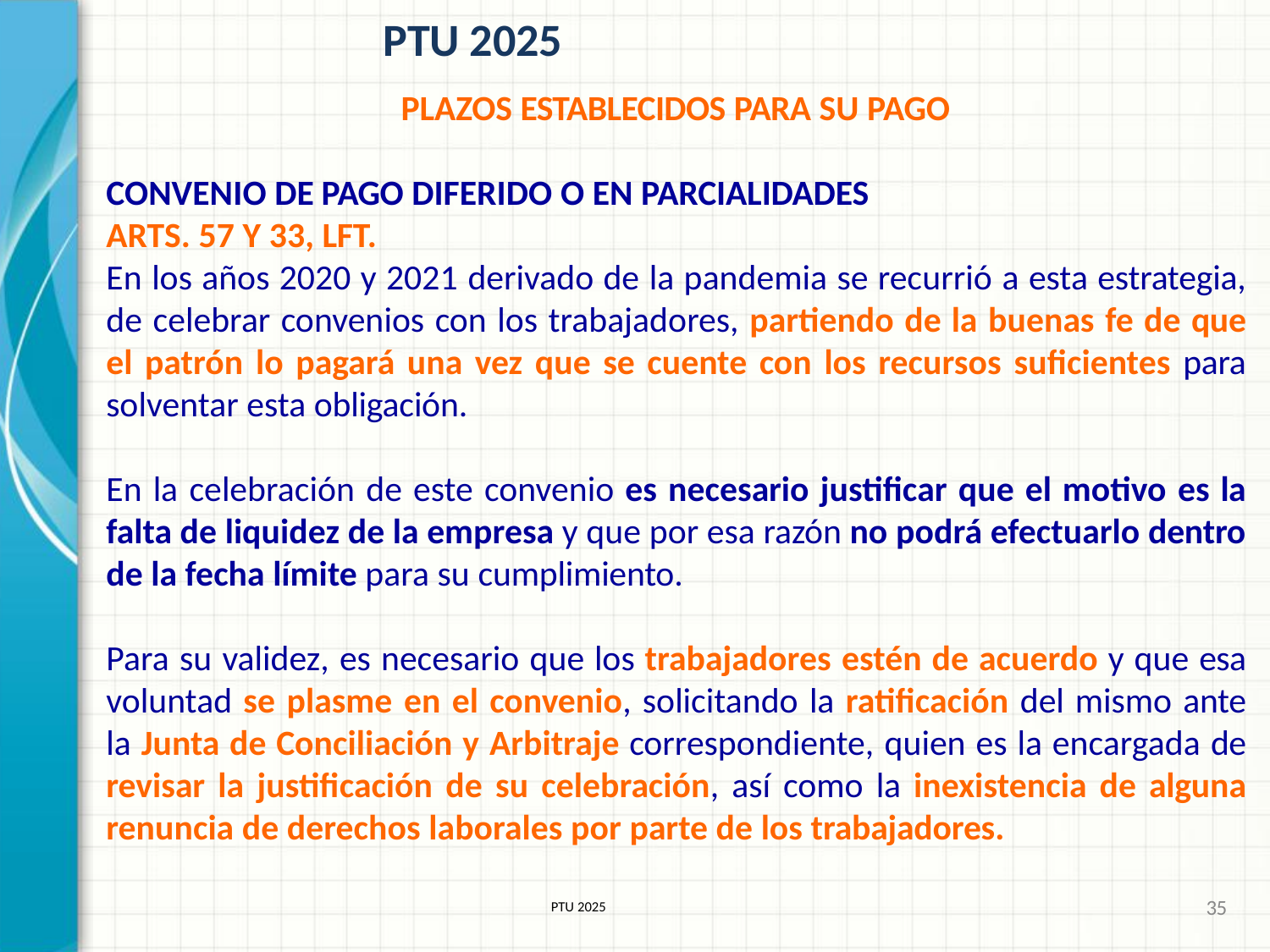

# PTU 2025
PLAZOS ESTABLECIDOS PARA SU PAGO
CONVENIO DE PAGO DIFERIDO O EN PARCIALIDADES
ARTS. 57 Y 33, LFT.
En los años 2020 y 2021 derivado de la pandemia se recurrió a esta estrategia, de celebrar convenios con los trabajadores, partiendo de la buenas fe de que el patrón lo pagará una vez que se cuente con los recursos suficientes para solventar esta obligación.
En la celebración de este convenio es necesario justificar que el motivo es la falta de liquidez de la empresa y que por esa razón no podrá efectuarlo dentro de la fecha límite para su cumplimiento.
Para su validez, es necesario que los trabajadores estén de acuerdo y que esa voluntad se plasme en el convenio, solicitando la ratificación del mismo ante la Junta de Conciliación y Arbitraje correspondiente, quien es la encargada de revisar la justificación de su celebración, así como la inexistencia de alguna renuncia de derechos laborales por parte de los trabajadores.
35
PTU 2025